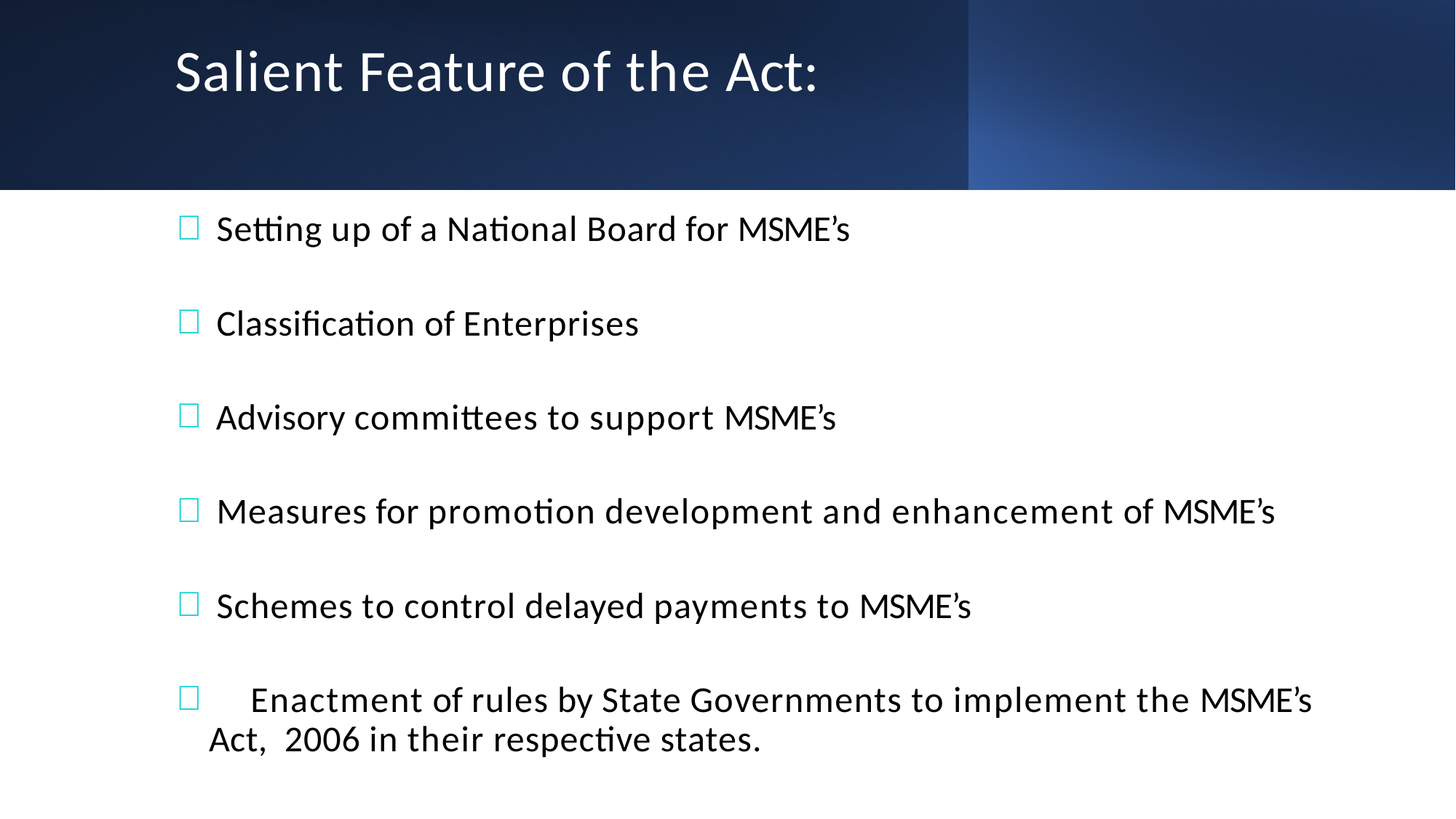

# Salient Feature of the Act:
Setting up of a National Board for MSME’s

Classification of Enterprises

Advisory committees to support MSME’s

Measures for promotion development and enhancement of MSME’s

Schemes to control delayed payments to MSME’s

	Enactment of rules by State Governments to implement the MSME’s Act,  2006 in their respective states.